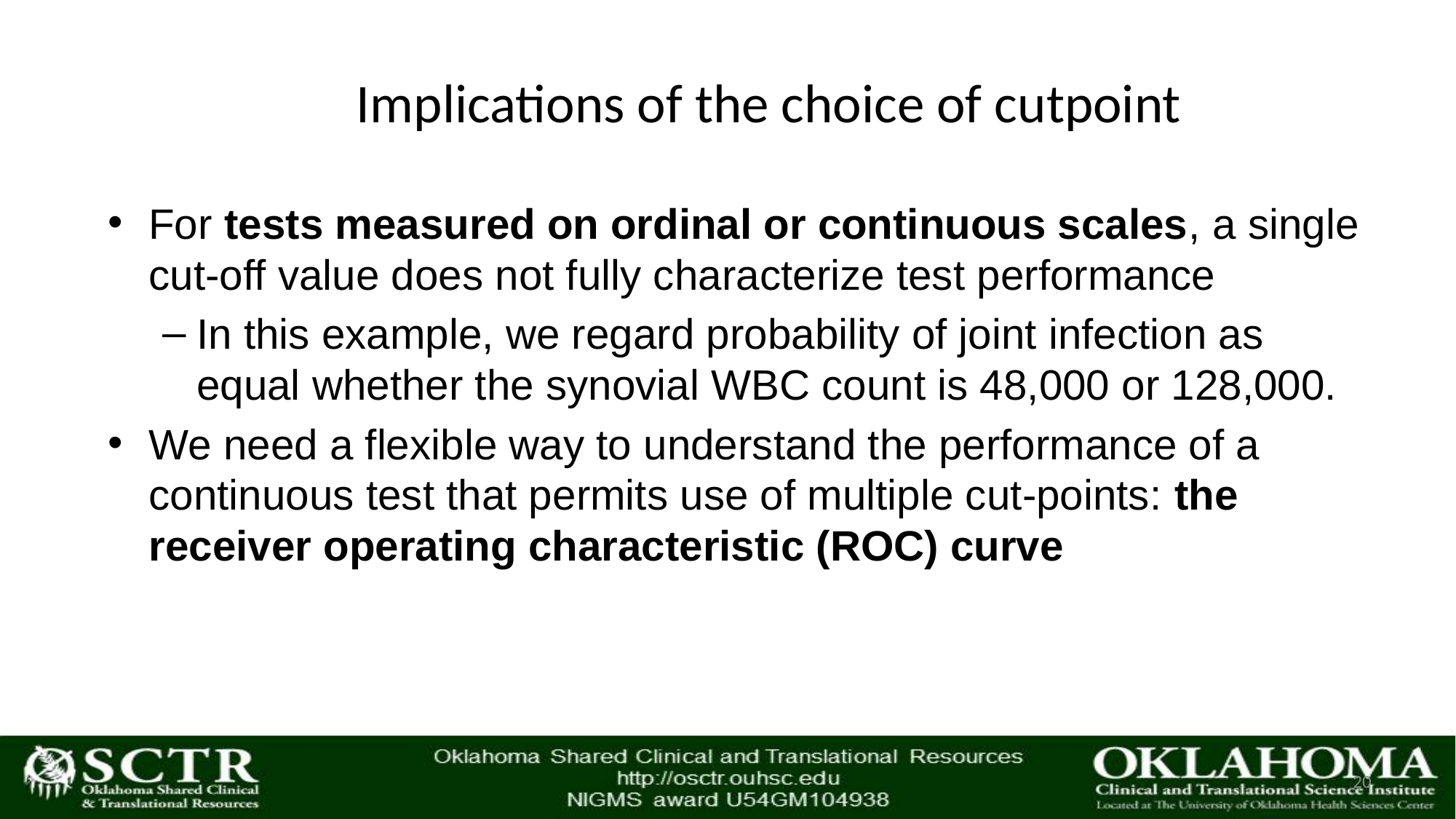

# Implications of the choice of cutpoint
For tests measured on ordinal or continuous scales, a single cut-off value does not fully characterize test performance
In this example, we regard probability of joint infection as equal whether the synovial WBC count is 48,000 or 128,000.
We need a flexible way to understand the performance of a continuous test that permits use of multiple cut-points: the receiver operating characteristic (ROC) curve

20